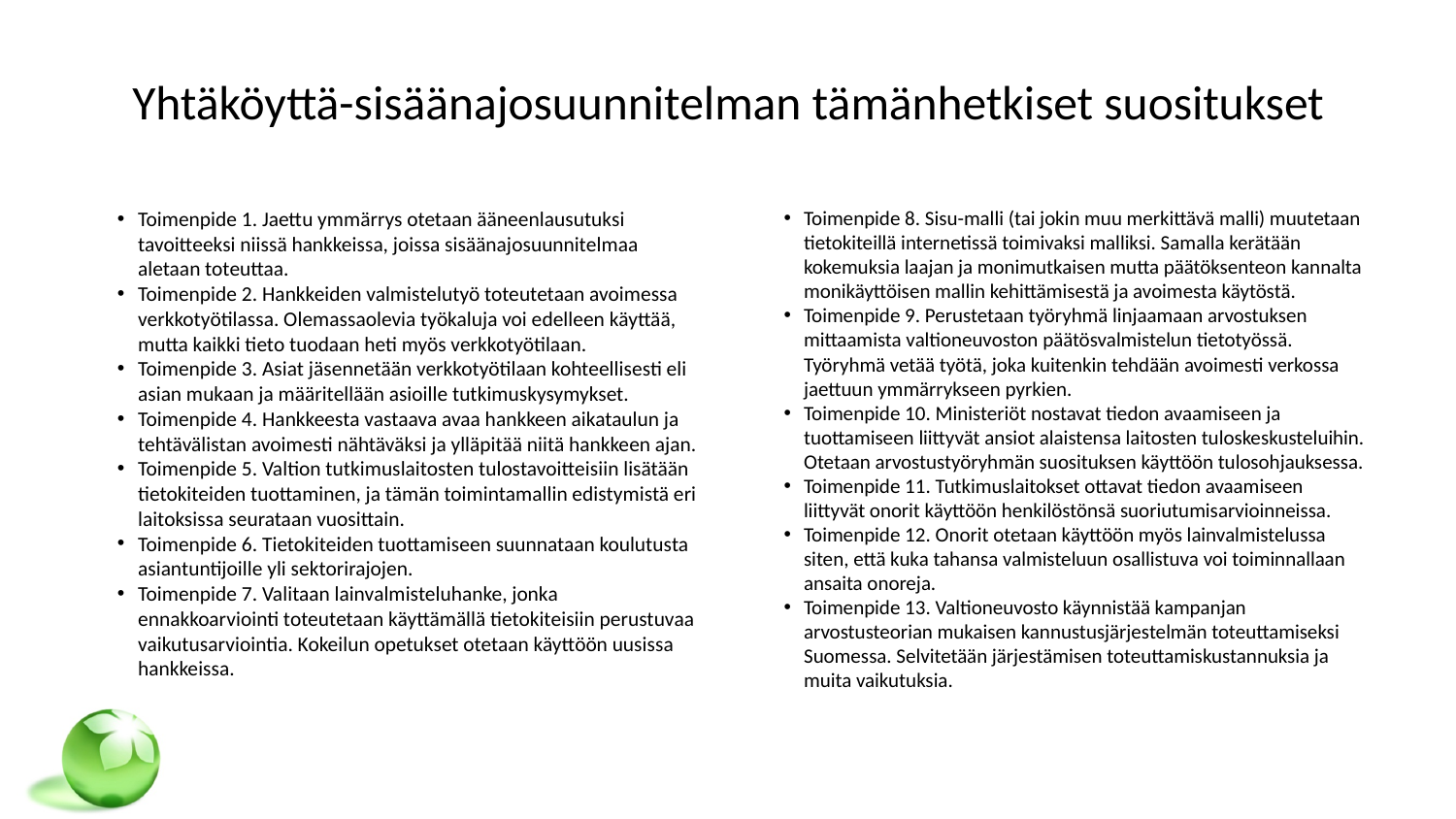

# Yhtäköyttä-sisäänajosuunnitelman tämänhetkiset suositukset
Toimenpide 1. Jaettu ymmärrys otetaan ääneenlausutuksi tavoitteeksi niissä hankkeissa, joissa sisäänajosuunnitelmaa aletaan toteuttaa.
Toimenpide 2. Hankkeiden valmistelutyö toteutetaan avoimessa verkkotyötilassa. Olemassaolevia työkaluja voi edelleen käyttää, mutta kaikki tieto tuodaan heti myös verkkotyötilaan.
Toimenpide 3. Asiat jäsennetään verkkotyötilaan kohteellisesti eli asian mukaan ja määritellään asioille tutkimuskysymykset.
Toimenpide 4. Hankkeesta vastaava avaa hankkeen aikataulun ja tehtävälistan avoimesti nähtäväksi ja ylläpitää niitä hankkeen ajan.
Toimenpide 5. Valtion tutkimuslaitosten tulostavoitteisiin lisätään tietokiteiden tuottaminen, ja tämän toimintamallin edistymistä eri laitoksissa seurataan vuosittain.
Toimenpide 6. Tietokiteiden tuottamiseen suunnataan koulutusta asiantuntijoille yli sektorirajojen.
Toimenpide 7. Valitaan lainvalmisteluhanke, jonka ennakkoarviointi toteutetaan käyttämällä tietokiteisiin perustuvaa vaikutusarviointia. Kokeilun opetukset otetaan käyttöön uusissa hankkeissa.
Toimenpide 8. Sisu-malli (tai jokin muu merkittävä malli) muutetaan tietokiteillä internetissä toimivaksi malliksi. Samalla kerätään kokemuksia laajan ja monimutkaisen mutta päätöksenteon kannalta monikäyttöisen mallin kehittämisestä ja avoimesta käytöstä.
Toimenpide 9. Perustetaan työryhmä linjaamaan arvostuksen mittaamista valtioneuvoston päätösvalmistelun tietotyössä. Työryhmä vetää työtä, joka kuitenkin tehdään avoimesti verkossa jaettuun ymmärrykseen pyrkien.
Toimenpide 10. Ministeriöt nostavat tiedon avaamiseen ja tuottamiseen liittyvät ansiot alaistensa laitosten tuloskeskusteluihin. Otetaan arvostustyöryhmän suosituksen käyttöön tulosohjauksessa.
Toimenpide 11. Tutkimuslaitokset ottavat tiedon avaamiseen liittyvät onorit käyttöön henkilöstönsä suoriutumisarvioinneissa.
Toimenpide 12. Onorit otetaan käyttöön myös lainvalmistelussa siten, että kuka tahansa valmisteluun osallistuva voi toiminnallaan ansaita onoreja.
Toimenpide 13. Valtioneuvosto käynnistää kampanjan arvostusteorian mukaisen kannustusjärjestelmän toteuttamiseksi Suomessa. Selvitetään järjestämisen toteuttamiskustannuksia ja muita vaikutuksia.